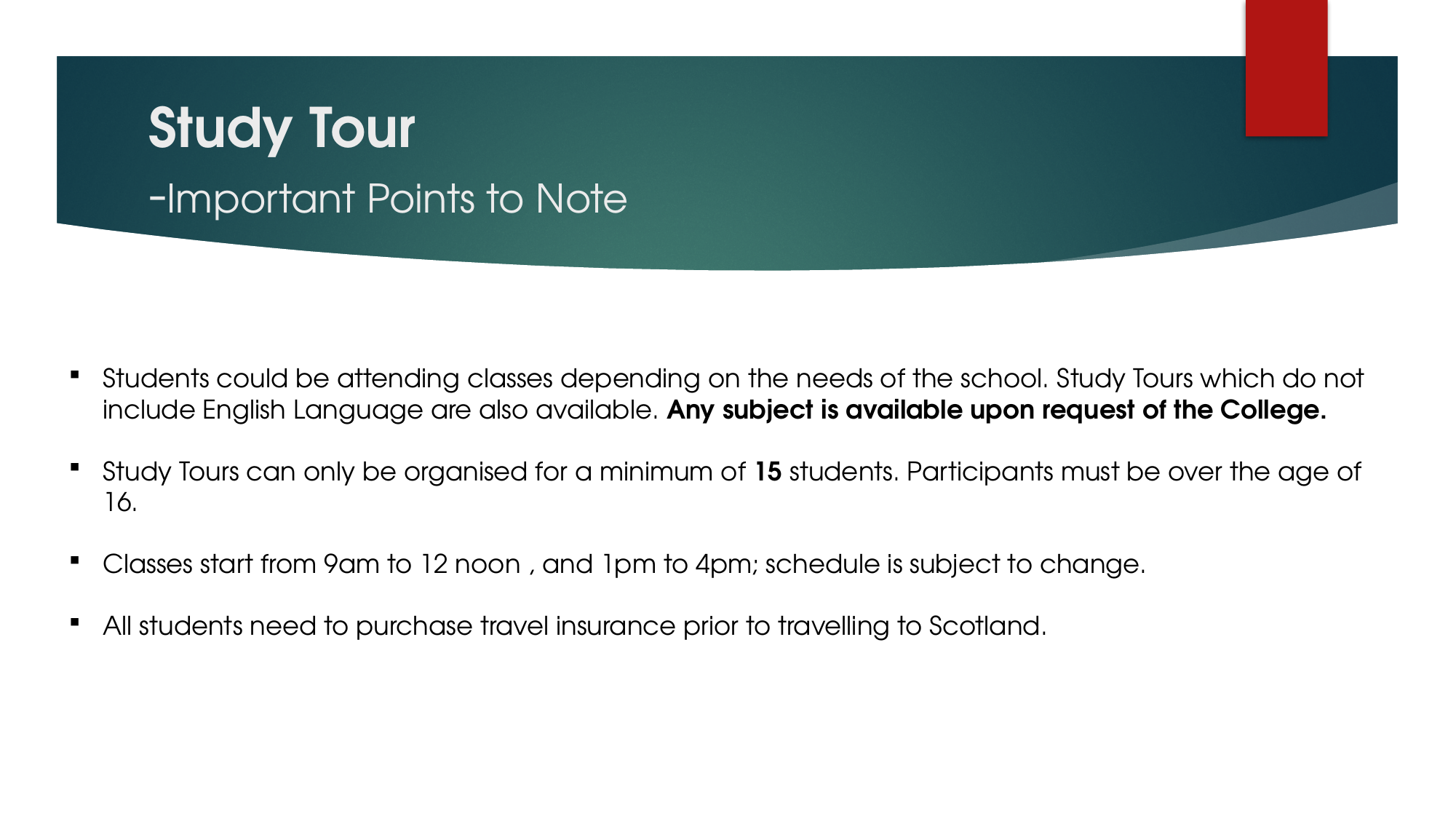

# Study Tour -Important Points to Note
Students could be attending classes depending on the needs of the school. Study Tours which do not include English Language are also available. Any subject is available upon request of the College.

Study Tours can only be organised for a minimum of 15 students. Participants must be over the age of 16.

Classes start from 9am to 12 noon , and 1pm to 4pm; schedule is subject to change.

All students need to purchase travel insurance prior to travelling to Scotland.